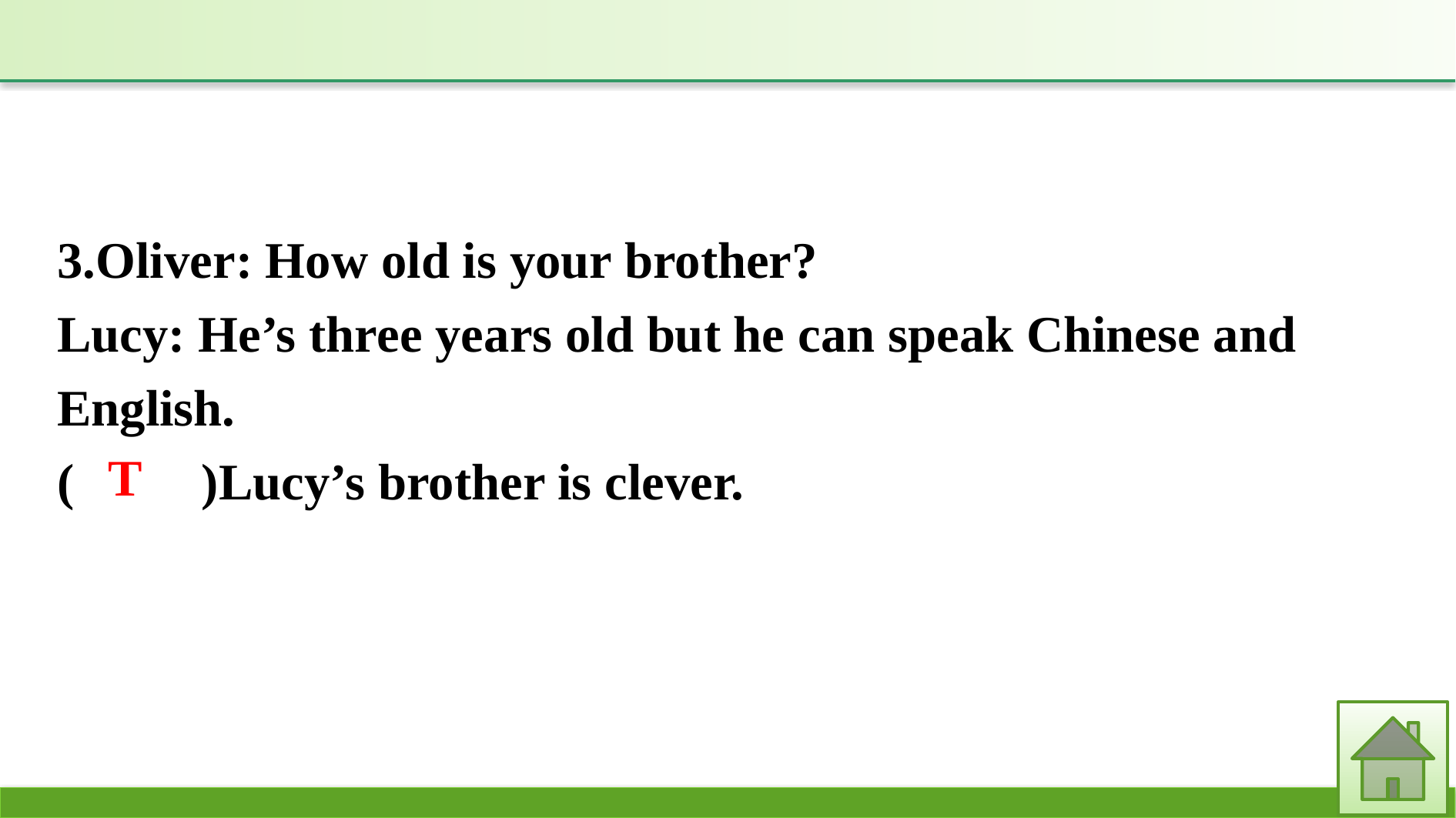

3.Oliver: How old is your brother?
Lucy: He’s three years old but he can speak Chinese and English.
(　　)Lucy’s brother is clever.
T